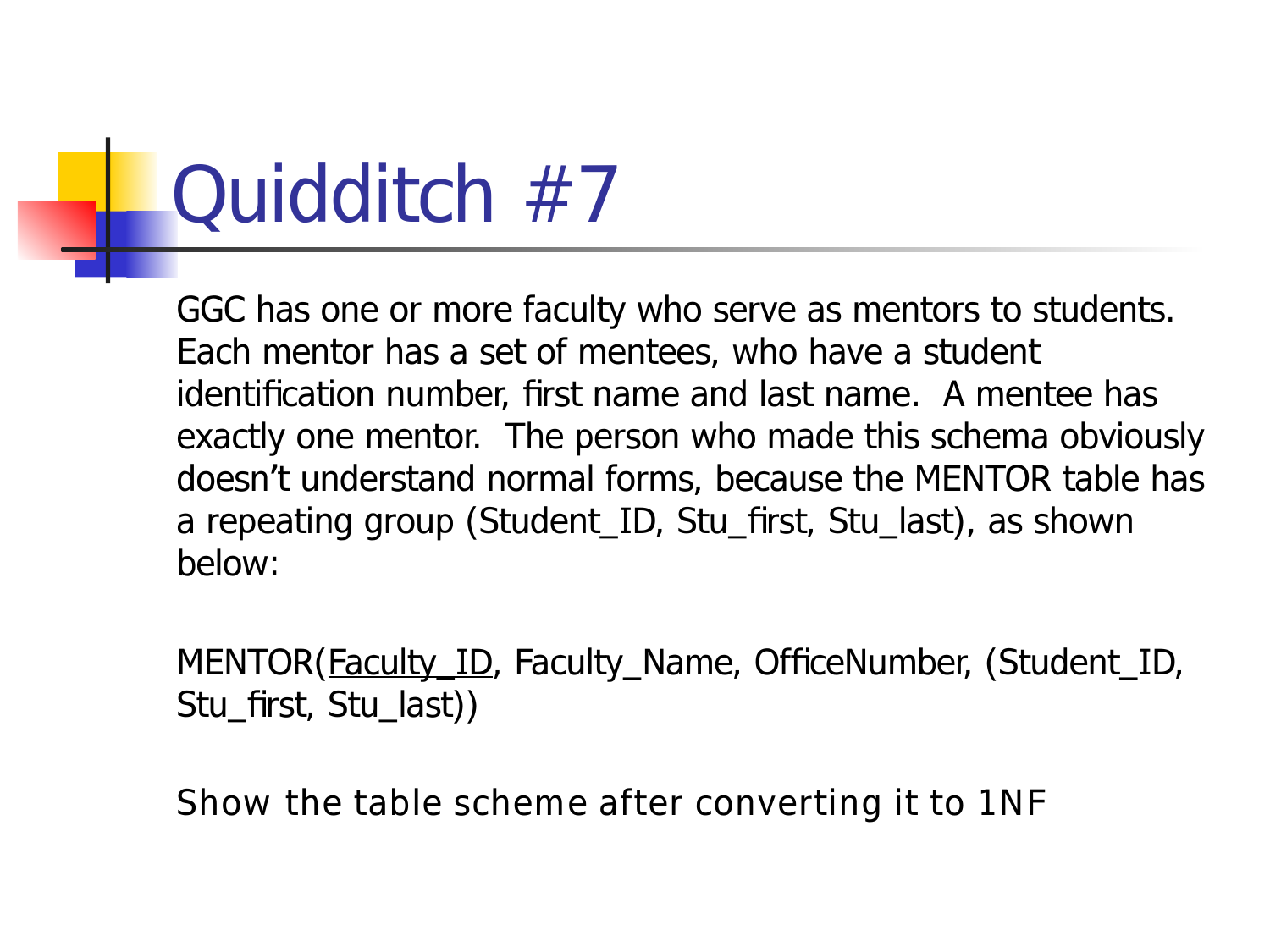

# Quidditch #7
GGC has one or more faculty who serve as mentors to students.  Each mentor has a set of mentees, who have a student identification number, first name and last name.  A mentee has exactly one mentor.  The person who made this schema obviously doesn’t understand normal forms, because the MENTOR table has a repeating group (Student_ID, Stu_first, Stu_last), as shown below:

MENTOR(Faculty_ID, Faculty_Name, OfficeNumber, (Student_ID, Stu_first, Stu_last))

Show the table scheme after converting it to 1NF